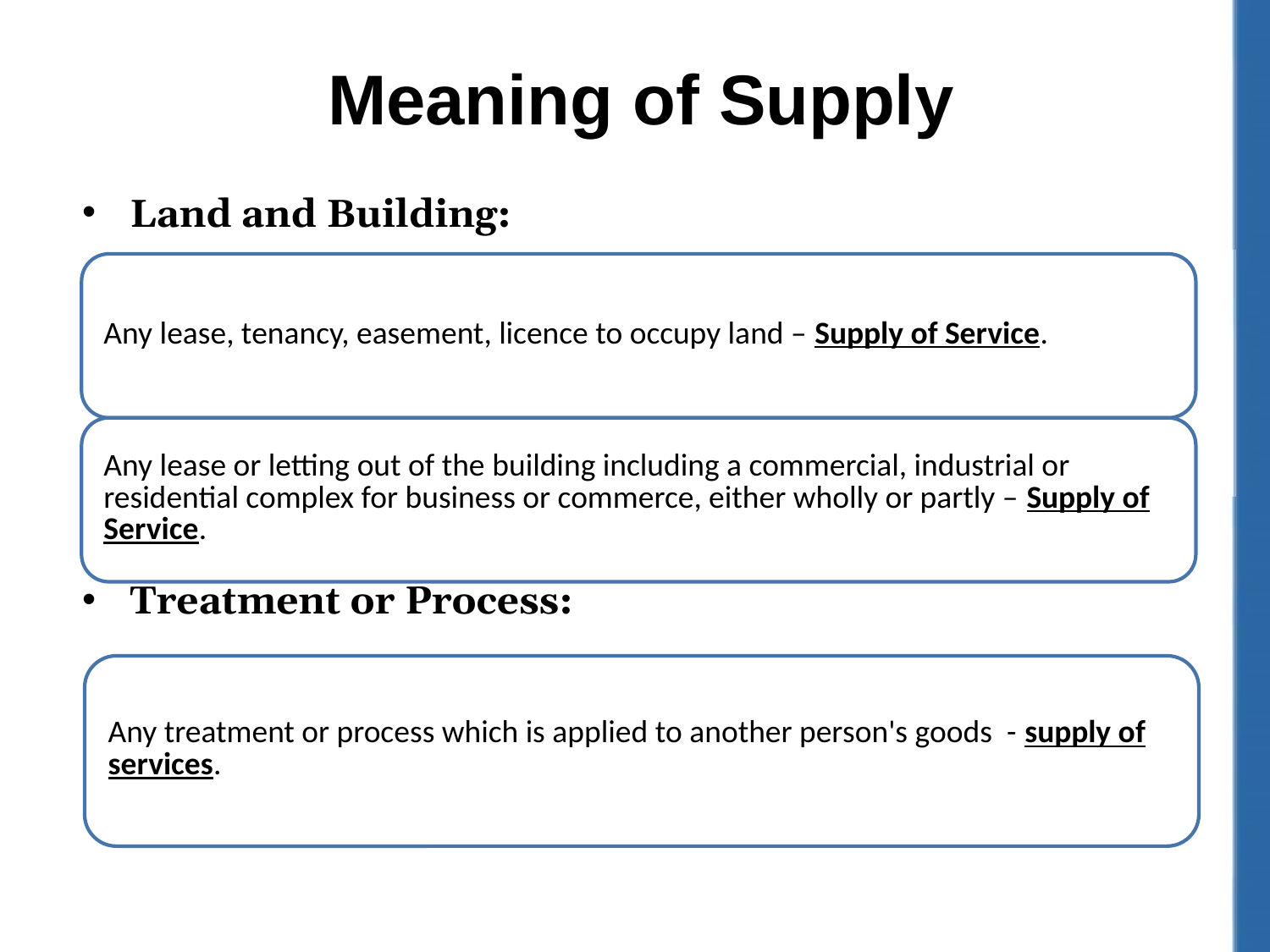

# Meaning of Supply
Land and Building:

Treatment or Process:

Any lease or letting out of the building including a commercial, industrial or residential complex for business or commerce, either wholly or partly – Supply of Service.
Any lease, tenancy, easement, licence to occupy land – Supply of Service.
Any treatment or process which is applied to another person's goods  - supply of services.